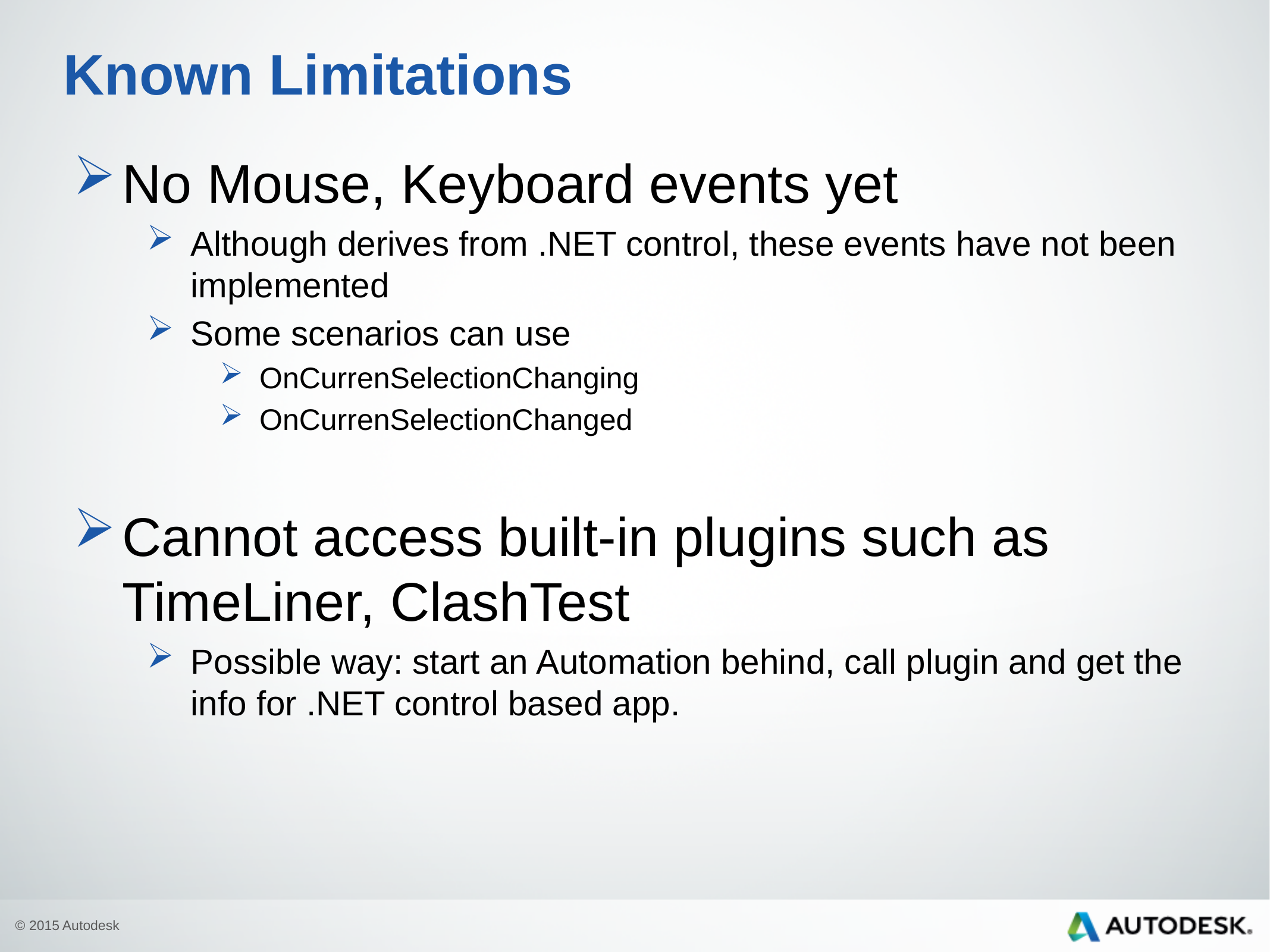

# Known Limitations
No Mouse, Keyboard events yet
Although derives from .NET control, these events have not been implemented
Some scenarios can use
OnCurrenSelectionChanging
OnCurrenSelectionChanged

Cannot access built-in plugins such as TimeLiner, ClashTest
Possible way: start an Automation behind, call plugin and get the info for .NET control based app.